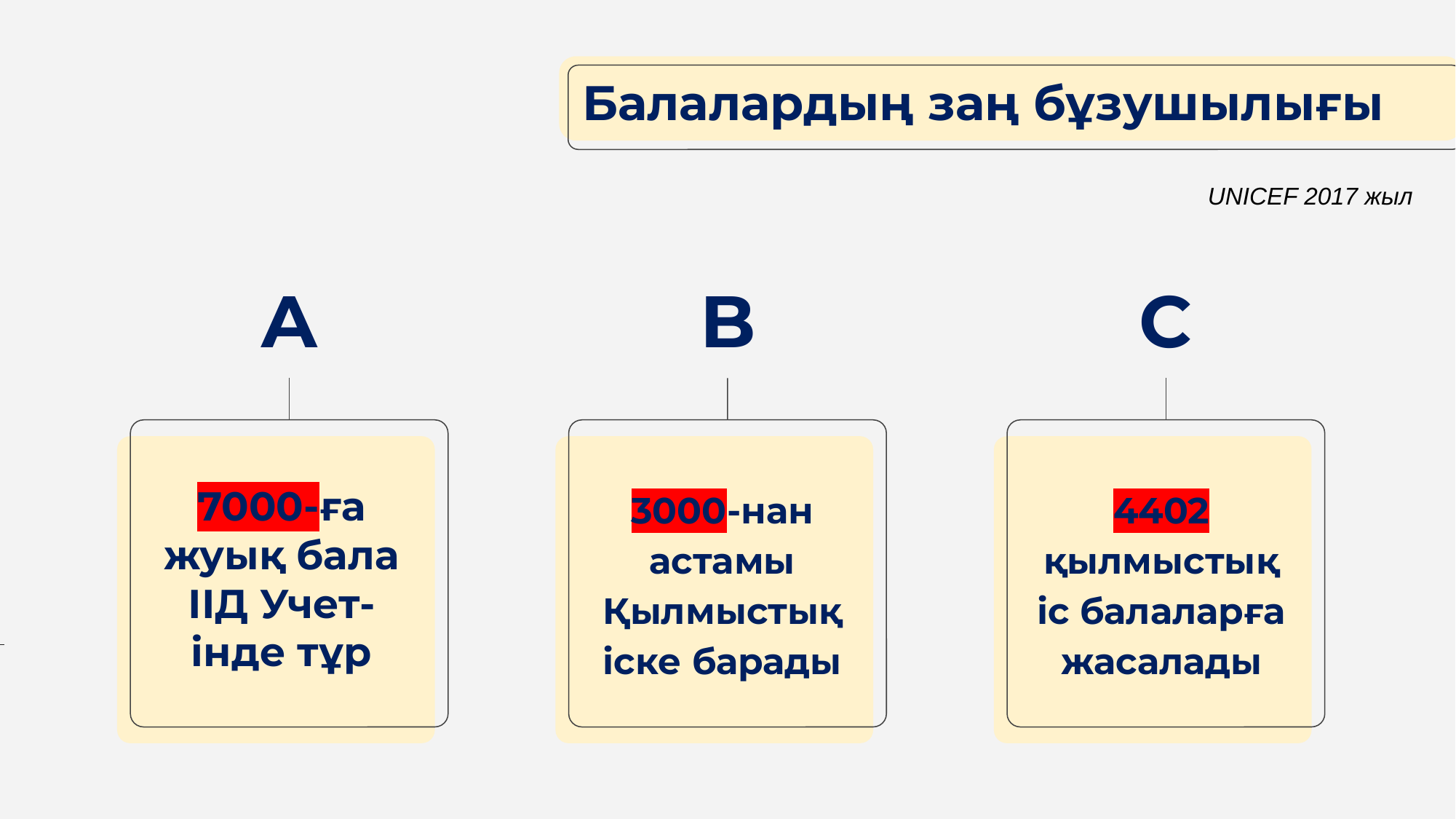

Балалардың заң бұзушылығы
 UNICEF 2017 жыл
# A
B
C

7000-ға жуық бала ІІД Учет-інде тұр
3000-нан астамы Қылмыстық іске барады
4402 қылмыстық іс балаларға жасалады